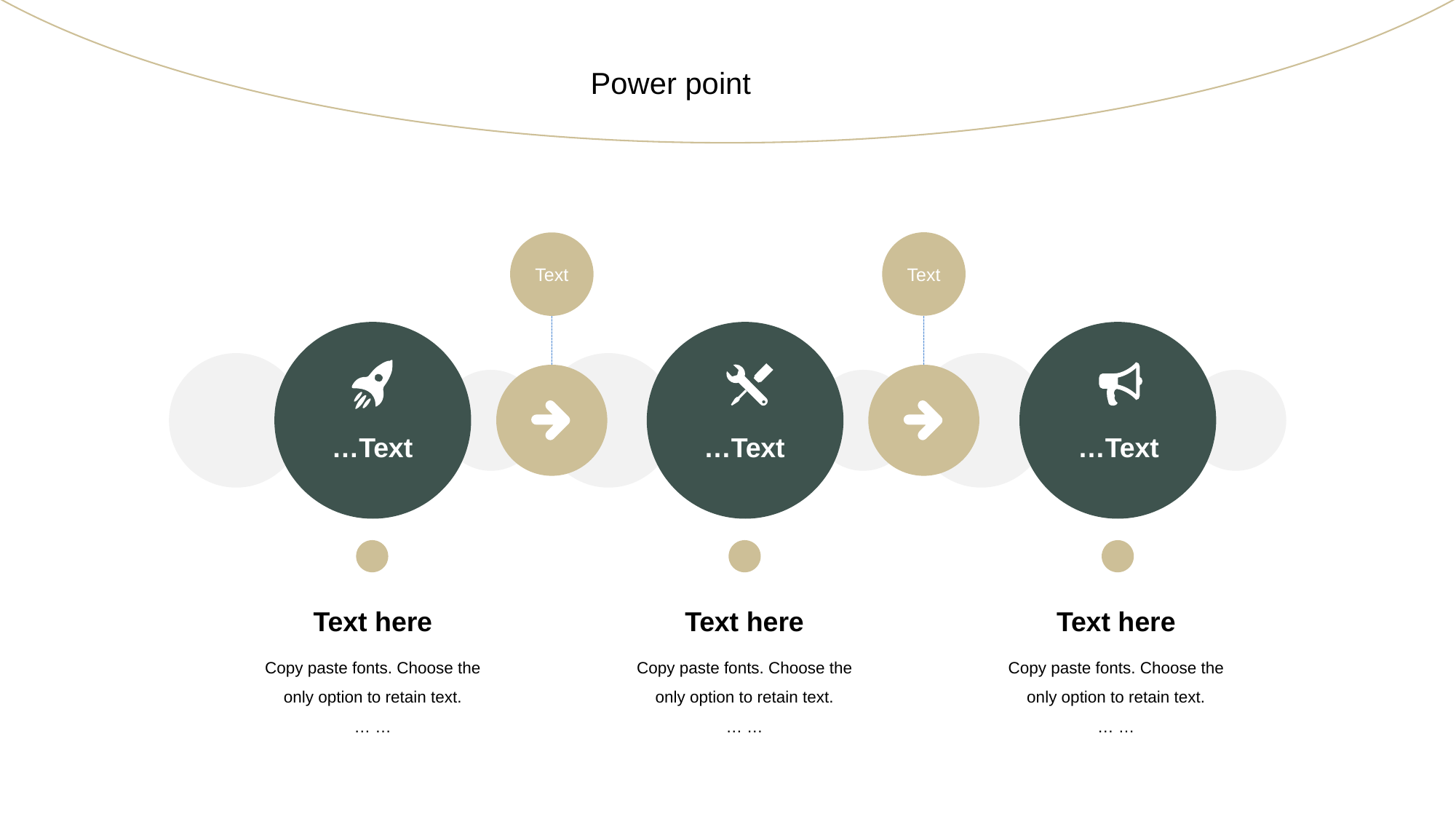

Power point
Text
Text

…Text
…Text
…Text

Text here
Copy paste fonts. Choose the only option to retain text.
… …
Text here
Copy paste fonts. Choose the only option to retain text.
… …
Text here
Copy paste fonts. Choose the only option to retain text.
… …